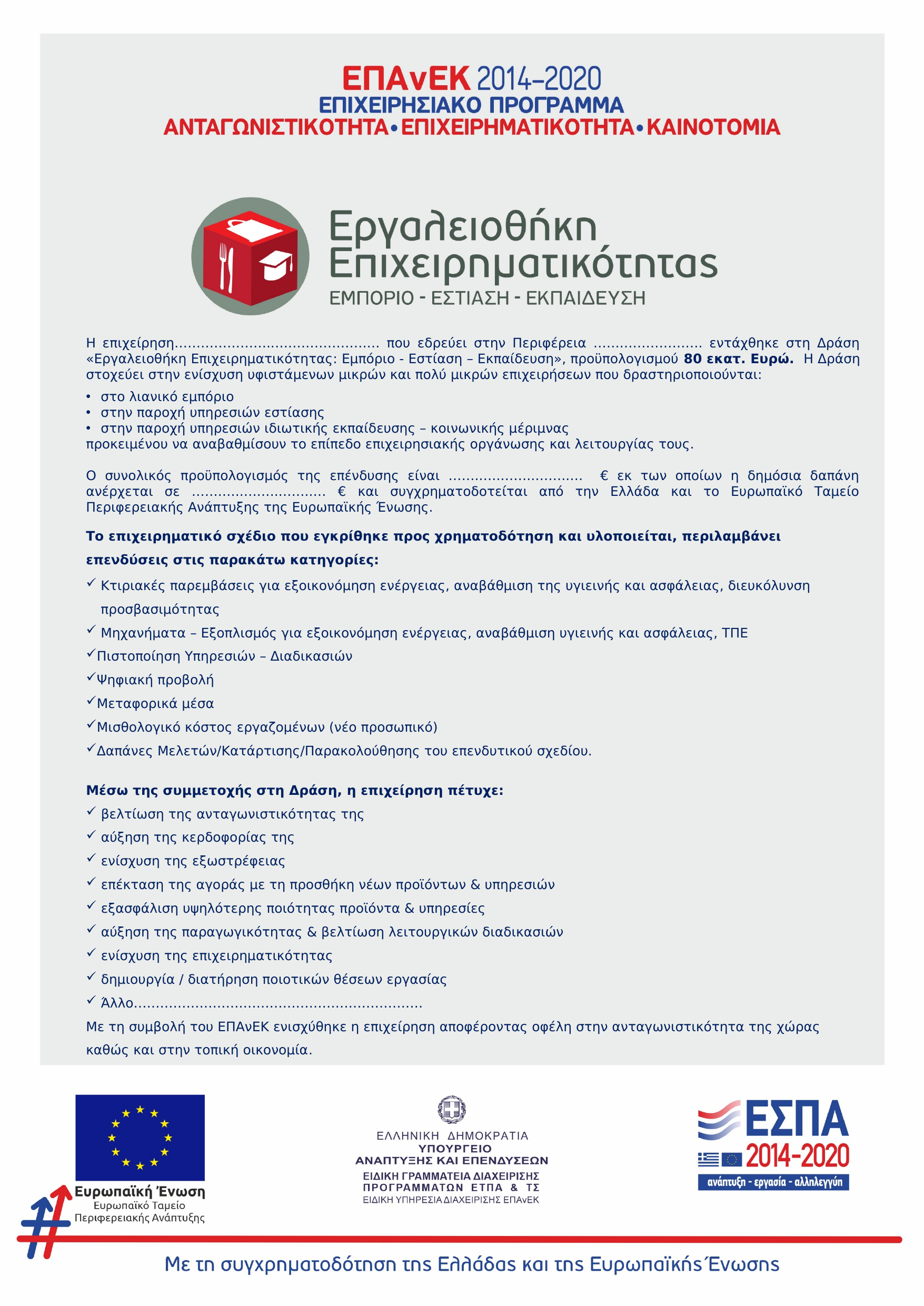

Η επιχείρηση…………………..…………………… που εδρεύει στην Περιφέρεια ……………………. εντάχθηκε στη Δράση «Εργαλειοθήκη Επιχειρηματικότητας: Εμπόριο - Εστίαση – Εκπαίδευση», προϋπολογισμού 80 εκατ. Ευρώ.  Η Δράση στοχεύει στην ενίσχυση υφιστάμενων μικρών και πολύ μικρών επιχειρήσεων που δραστηριοποιούνται:

στο λιανικό εμπόριο
στην παροχή υπηρεσιών εστίασης
στην παροχή υπηρεσιών ιδιωτικής εκπαίδευσης – κοινωνικής μέριμνας
προκειμένου να αναβαθμίσουν το επίπεδο επιχειρησιακής οργάνωσης και λειτουργίας τους.

Ο συνολικός προϋπολογισμός της επένδυσης είναι …….…..……..……..…  € εκ των οποίων η δημόσια δαπάνη ανέρχεται σε …….…..……..……..… € και συγχρηματοδοτείται από την Ελλάδα και το Ευρωπαϊκό Ταμείο Περιφερειακής Ανάπτυξης της Ευρωπαϊκής Ένωσης.
Το επιχειρηματικό σχέδιο που εγκρίθηκε προς χρηματοδότηση και υλοποιείται, περιλαμβάνει επενδύσεις στις παρακάτω κατηγορίες:

Κτιριακές παρεμβάσεις για εξοικονόμηση ενέργειας, αναβάθμιση της υγιεινής και ασφάλειας, διευκόλυνση  προσβασιμότητας
Μηχανήματα – Εξοπλισμός για εξοικονόμηση ενέργειας, αναβάθμιση υγιεινής και ασφάλειας, ΤΠΕ
Πιστοποίηση Υπηρεσιών – Διαδικασιών
Ψηφιακή προβολή
Μεταφορικά μέσα
Μισθολογικό κόστος εργαζομένων (νέο προσωπικό)
Δαπάνες Μελετών/Κατάρτισης/Παρακολούθησης του επενδυτικού σχεδίου.

Μέσω της συμμετοχής στη Δράση, η επιχείρηση πέτυχε:
 βελτίωση της ανταγωνιστικότητας της
 αύξηση της κερδοφορίας της
 ενίσχυση της εξωστρέφειας
 επέκταση της αγοράς με τη προσθήκη νέων προϊόντων & υπηρεσιών
 εξασφάλιση υψηλότερης ποιότητας προϊόντα & υπηρεσίες
 αύξηση της παραγωγικότητας & βελτίωση λειτουργικών διαδικασιών
 ενίσχυση της επιχειρηματικότητας
 δημιουργία / διατήρηση ποιοτικών θέσεων εργασίας
 Άλλο…………………………………………………………
Με τη συμβολή του ΕΠΑνΕΚ ενισχύθηκε η επιχείρηση αποφέροντας οφέλη στην ανταγωνιστικότητα της χώρας καθώς και στην τοπική οικονομία.